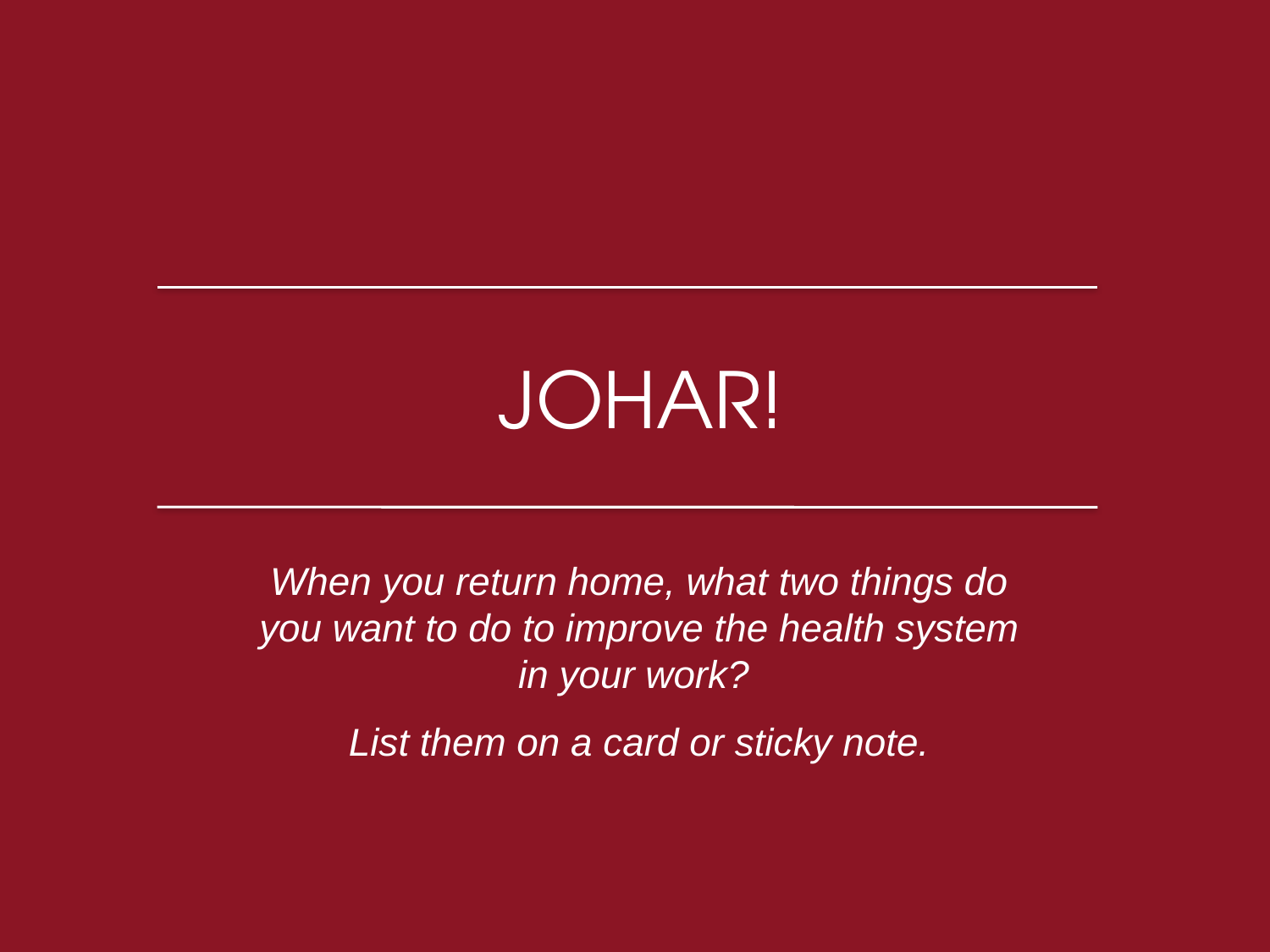

JOHAR!
When you return home, what two things do you want to do to improve the health system in your work?
List them on a card or sticky note.